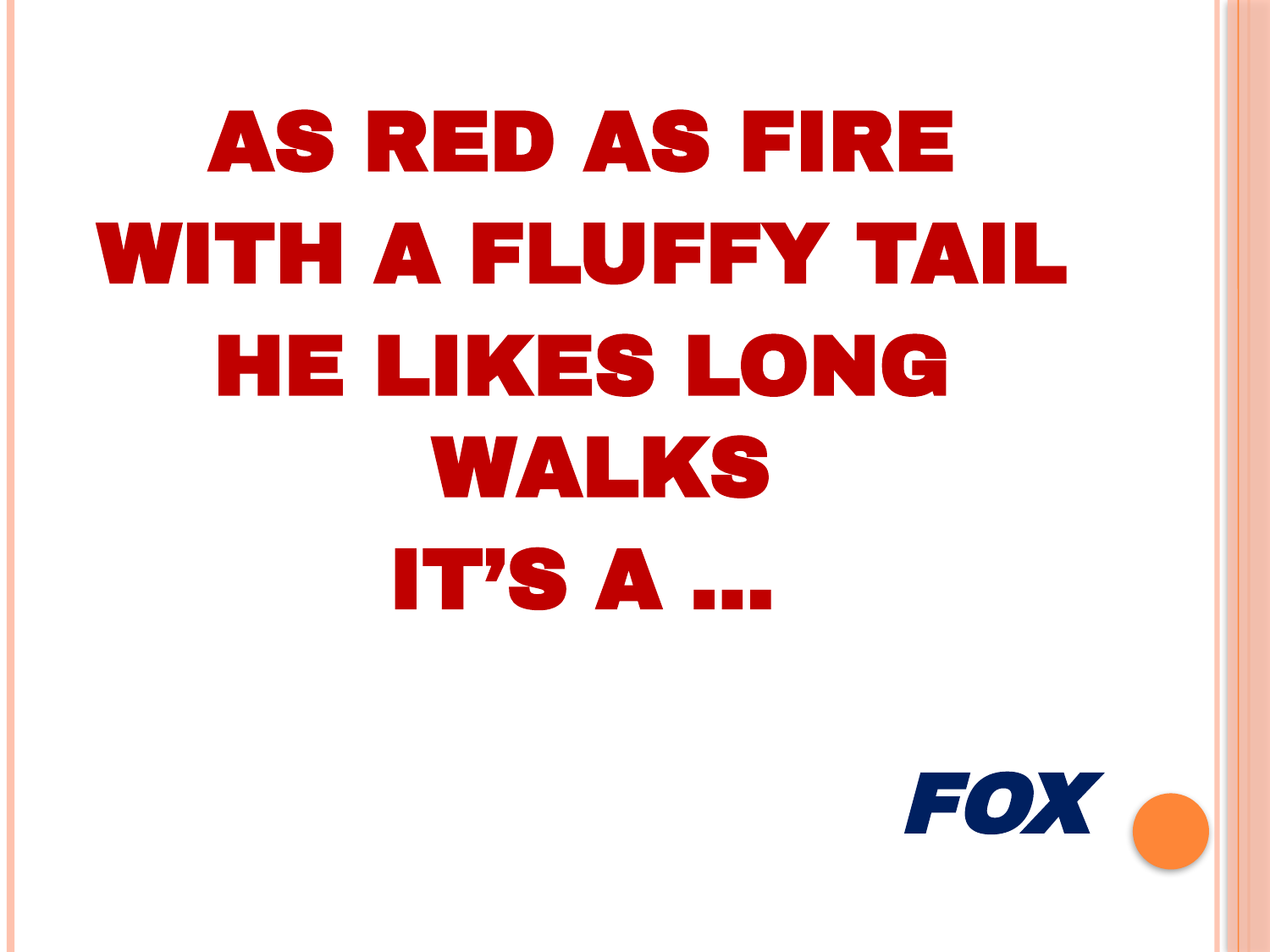

AS RED AS FIRE
WITH A FLUFFY TAIL
HE LIKES LONG WALKS
IT’S A …

FOX